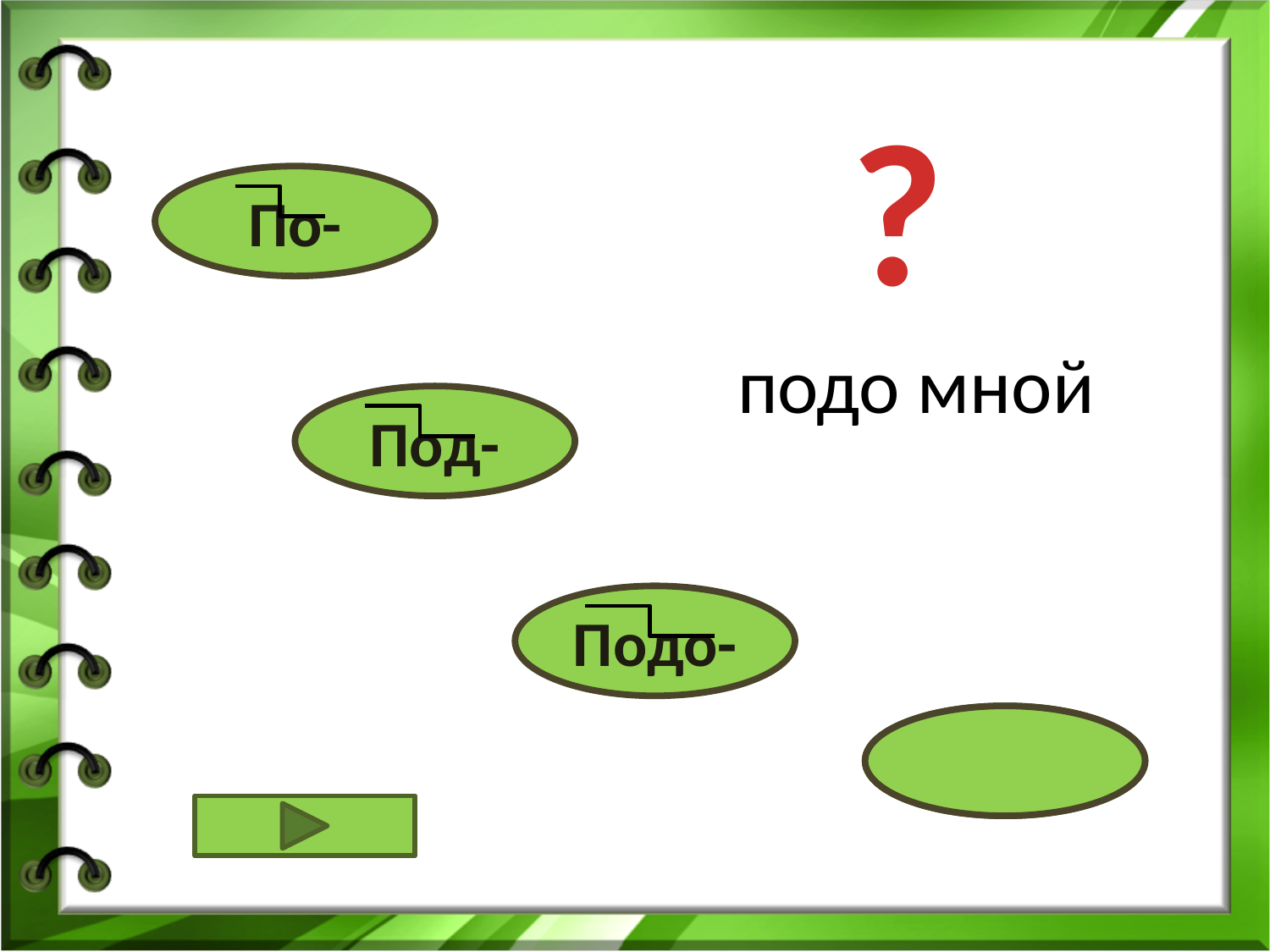

?
По-
подо мной
Под-
Подо-
верно